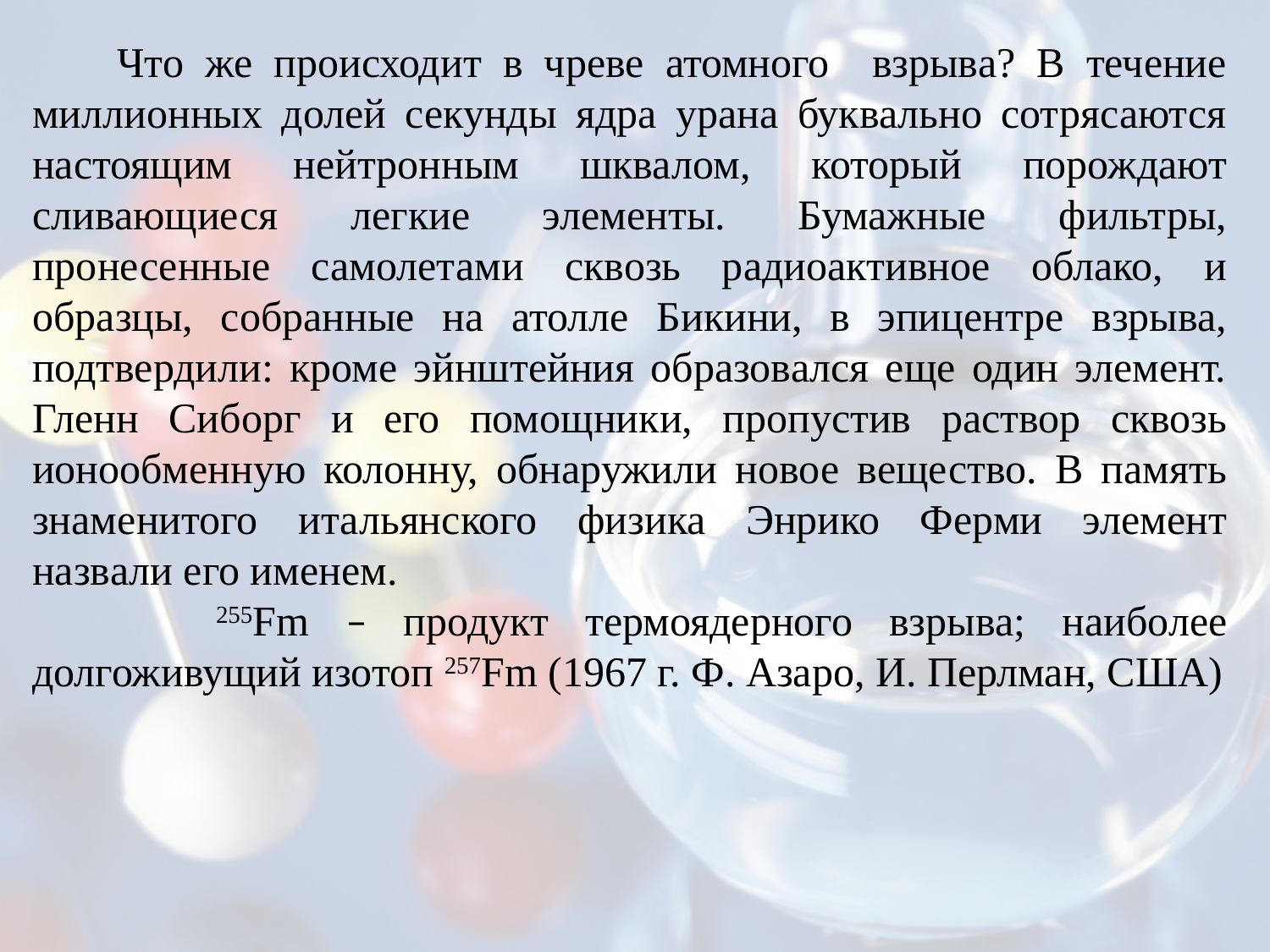

Что же происходит в чреве атомного  взрыва? В течение миллионных долей секунды ядра урана буквально сотрясаются настоящим нейтронным шквалом, который порождают сливающиеся легкие элементы. Бумажные фильтры, пронесенные самолетами сквозь радиоактивное облако, и образцы, собранные на атолле Бикини, в эпицентре взрыва, подтвердили: кроме эйнштейния образовался еще один элемент. Гленн Сиборг и его помощники, пропустив раствор сквозь ионообменную колонну, обнаружили новое вещество. В память знаменитого итальянского физика Энрико Ферми элемент назвали его именем.
     255Fm – продукт термоядерного взрыва; наиболее долгоживущий изотоп 257Fm (1967 г. Ф. Азаро, И. Перлман, США)